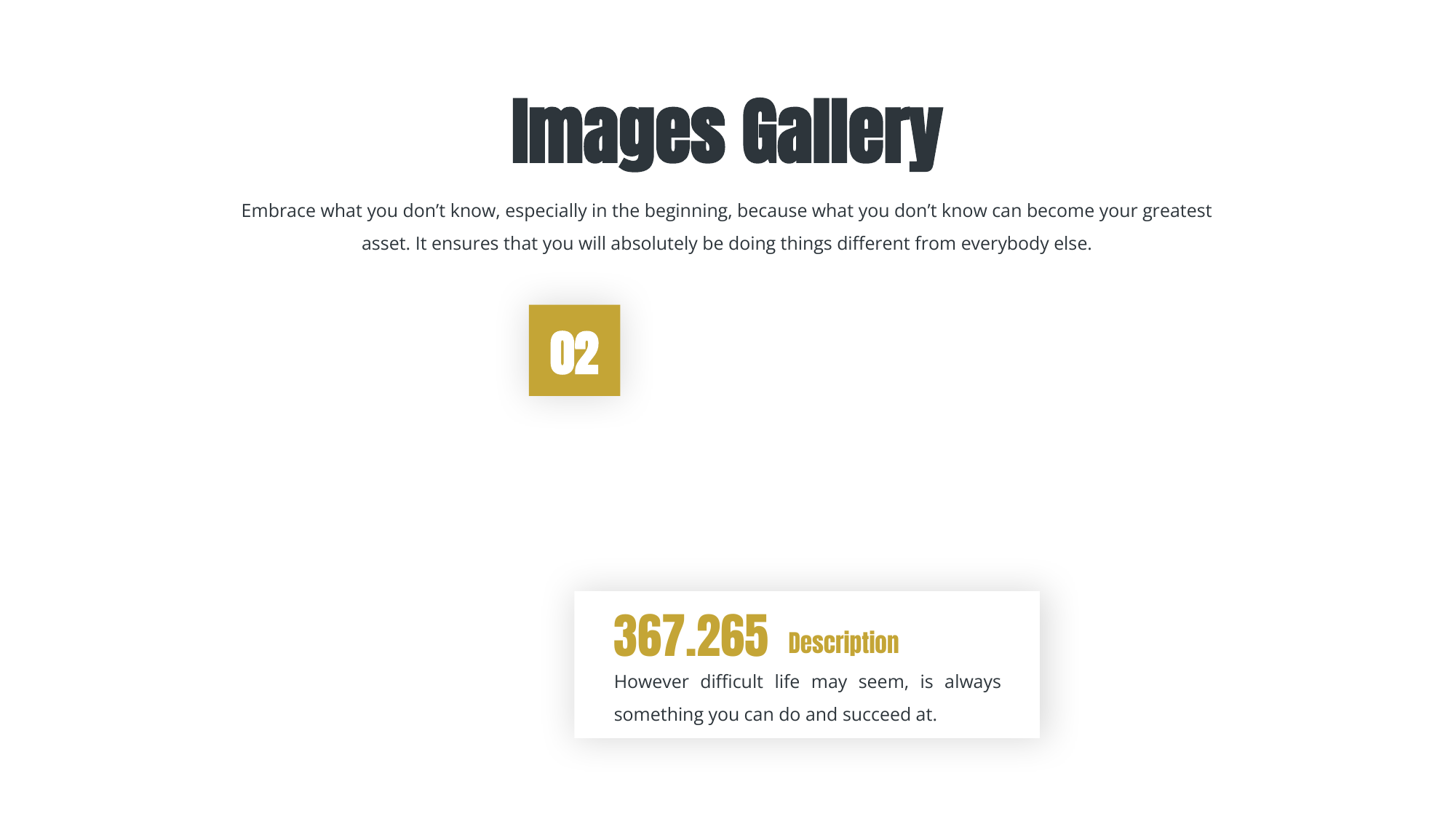

Images Gallery
Embrace what you don’t know, especially in the beginning, because what you don’t know can become your greatest asset. It ensures that you will absolutely be doing things different from everybody else.

02

367.265
Description
However difficult life may seem, is always something you can do and succeed at.